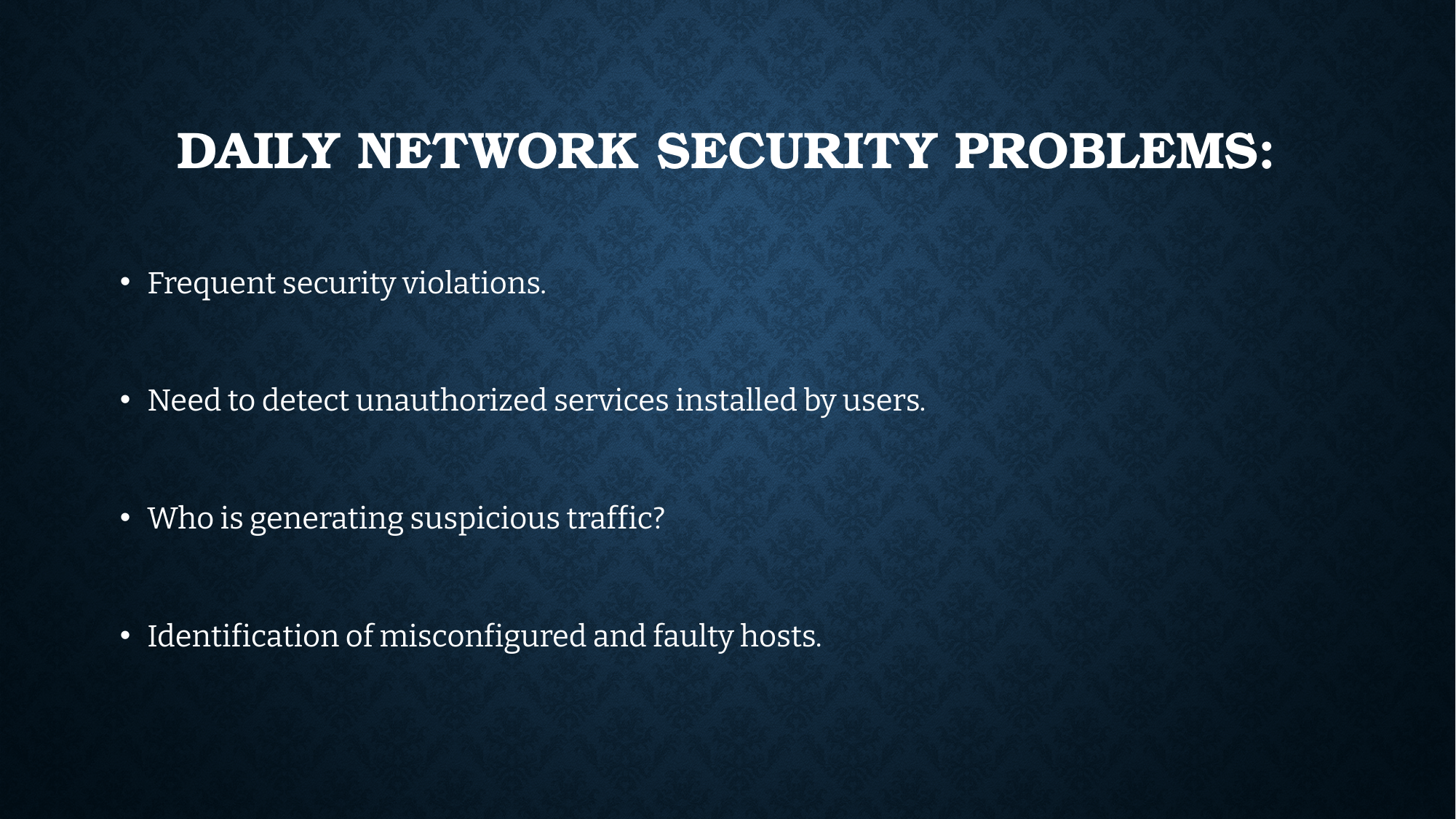

# Daily Network Security Problems:
Frequent security violations.

Need to detect unauthorized services installed by users.

Who is generating suspicious traffic?

Identification of misconfigured and faulty hosts.